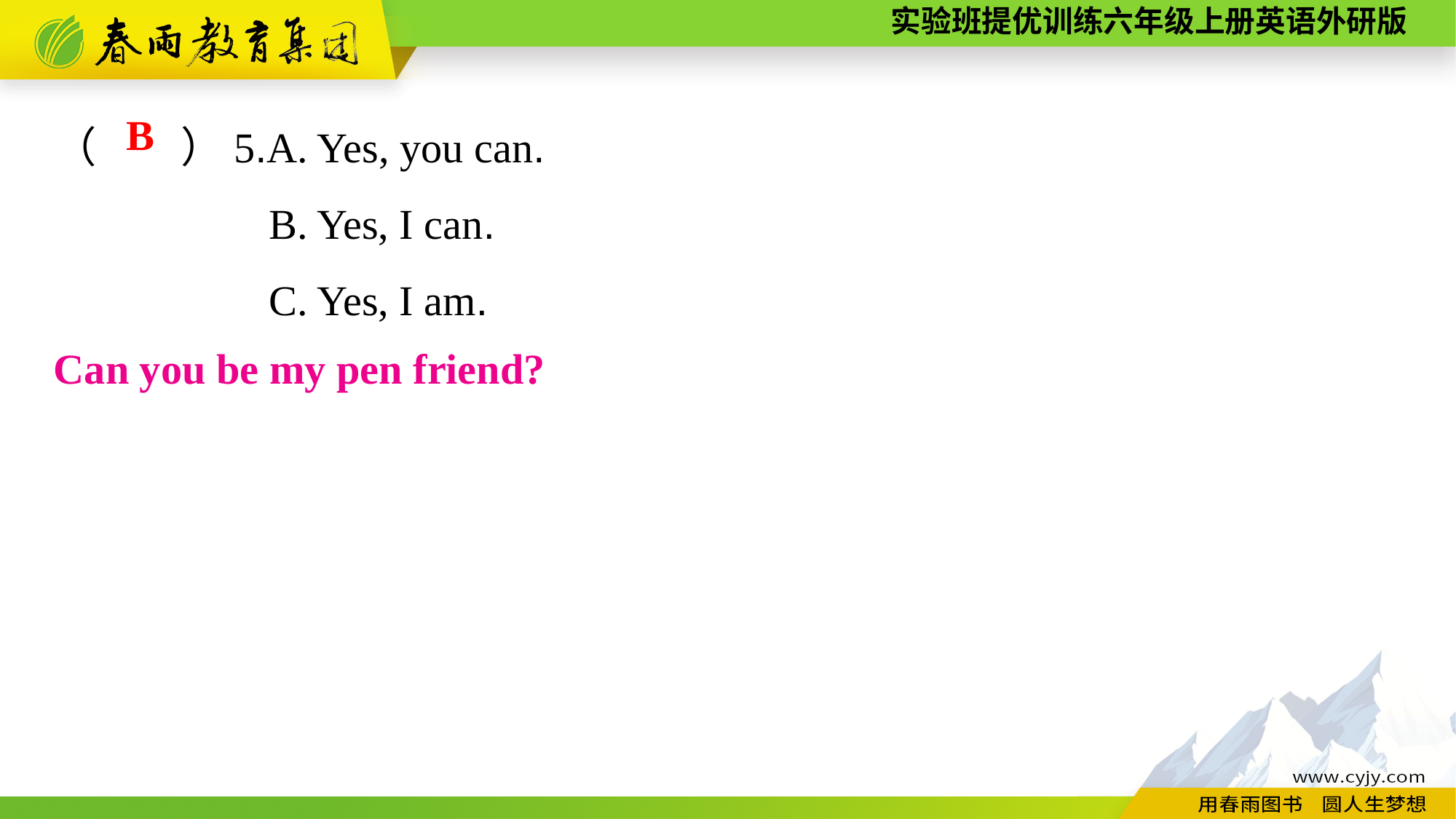

（　　）5.A. Yes, you can.
B. Yes, I can.
C. Yes, I am.
B
Can you be my pen friend?